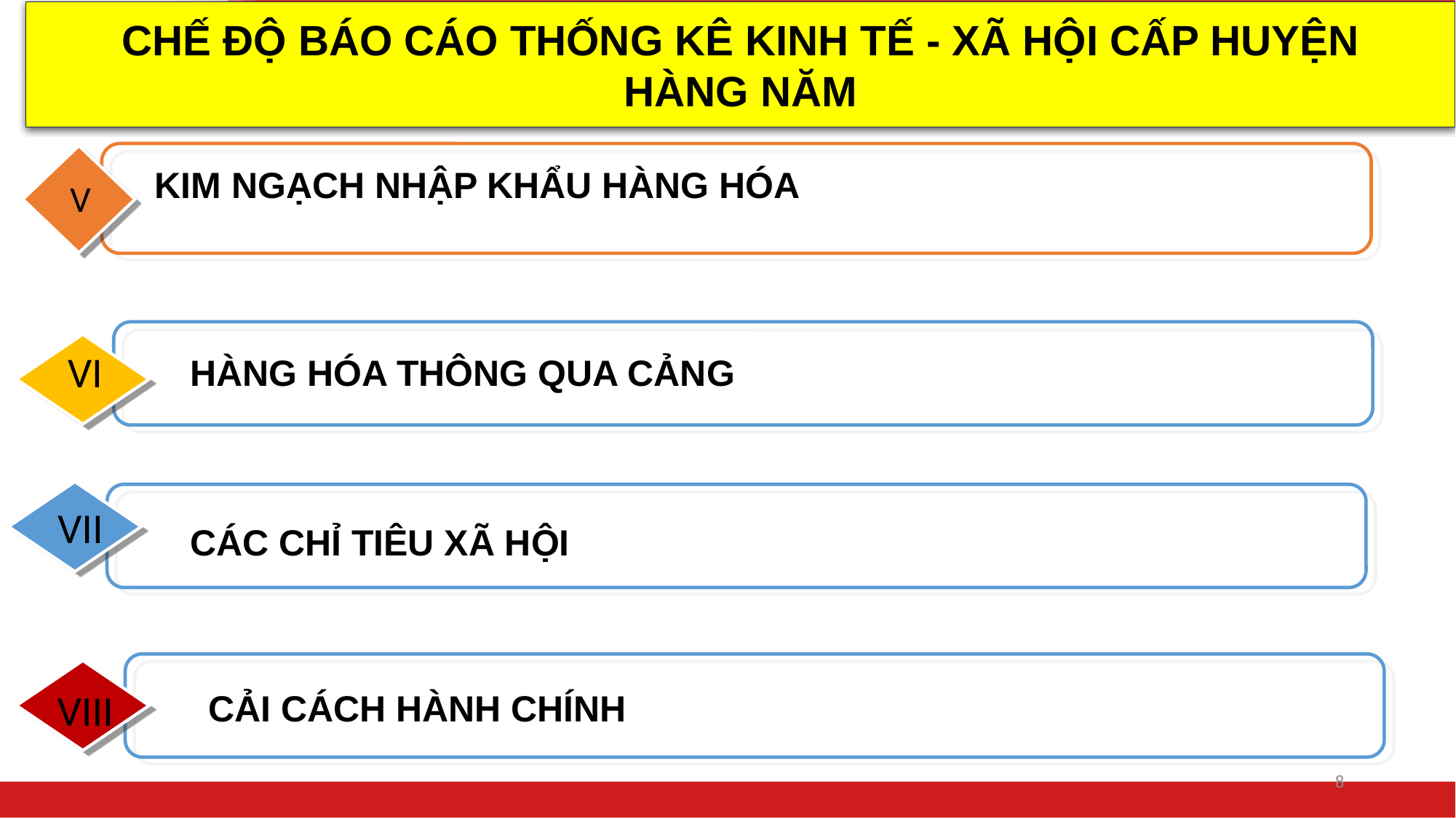

CHẾ ĐỘ BÁO CÁO THỐNG KÊ KINH TẾ - XÃ HỘI CẤP HUYỆN
HÀNG NĂM
# NỘI DUNG

KIM NGẠCH NHẬP KHẨU HÀNG HÓA
V

VI
HÀNG HÓA THÔNG QUA CẢNG

VII
CÁC CHỈ TIÊU XÃ HỘI

VIII
CẢI CÁCH HÀNH CHÍNH
8